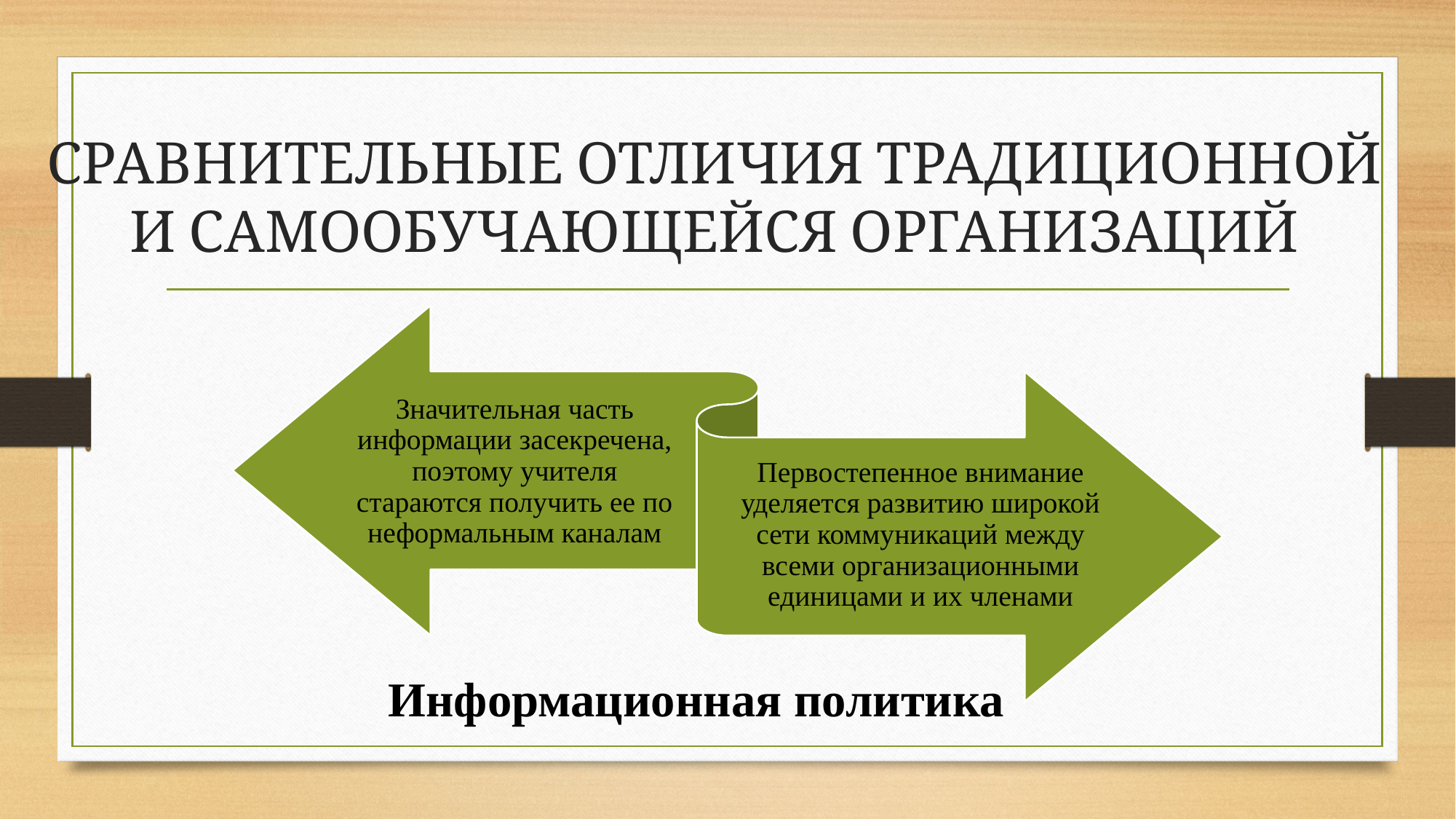

# СРАВНИТЕЛЬНЫЕ ОТЛИЧИЯ ТРАДИЦИОННОЙ И САМООБУЧАЮЩЕЙСЯ ОРГАНИЗАЦИЙ
Значительная часть информации засекречена, поэтому учителя стараются получить ее по неформальным каналам
Первостепенное внимание уделяется развитию широкой сети коммуникаций между всеми организационными единицами и их членами
Информационная политика